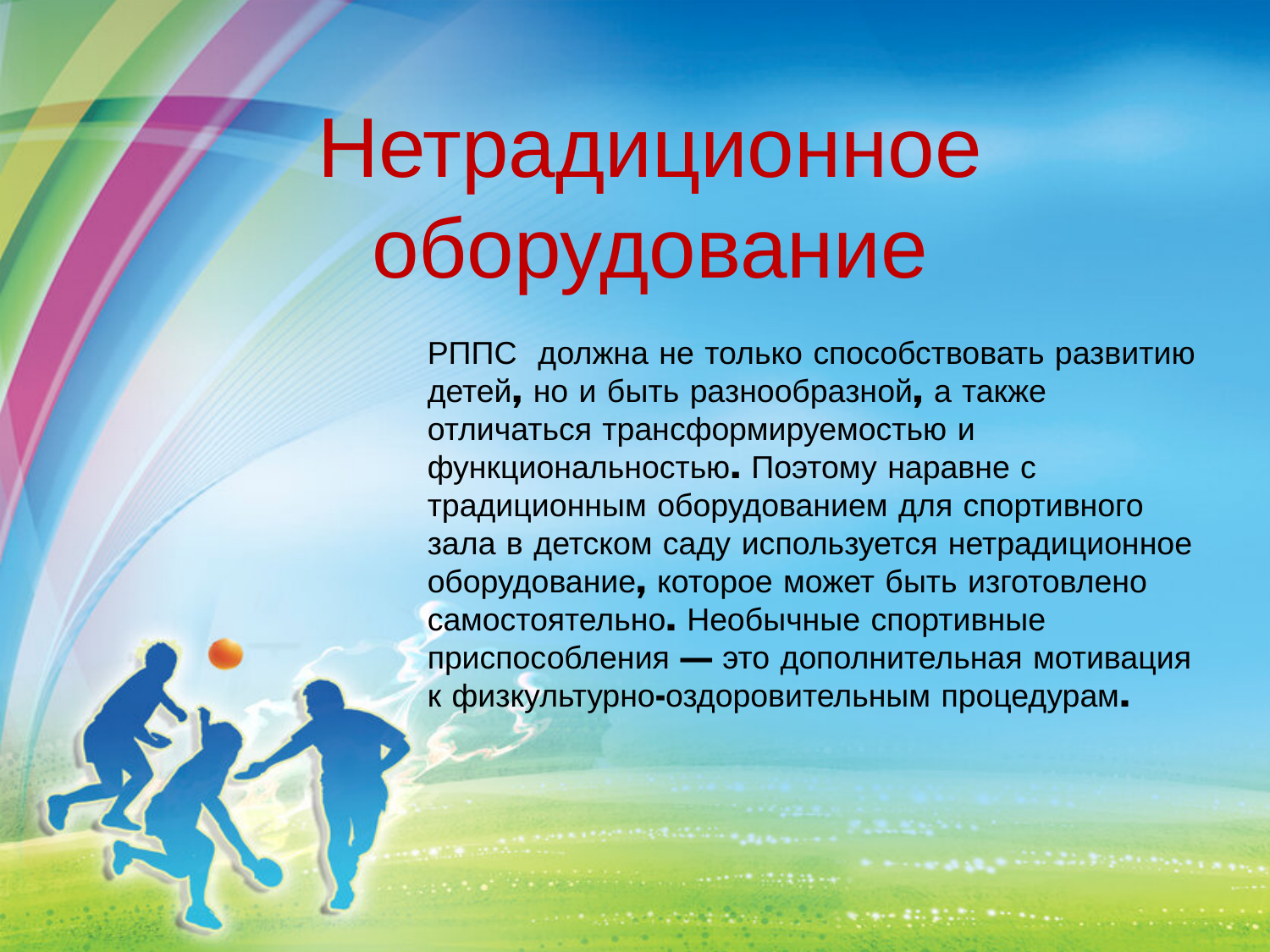

Нетрадиционное оборудование

РППС  должна не только способствовать развитию детей, но и быть разнообразной, а также отличаться трансформируемостью и функциональностью. Поэтому наравне с традиционным оборудованием для спортивного зала в детском саду используется нетрадиционное оборудование, которое может быть изготовлено самостоятельно. Необычные спортивные приспособления — это дополнительная мотивация к физкультурно-оздоровительным процедурам.